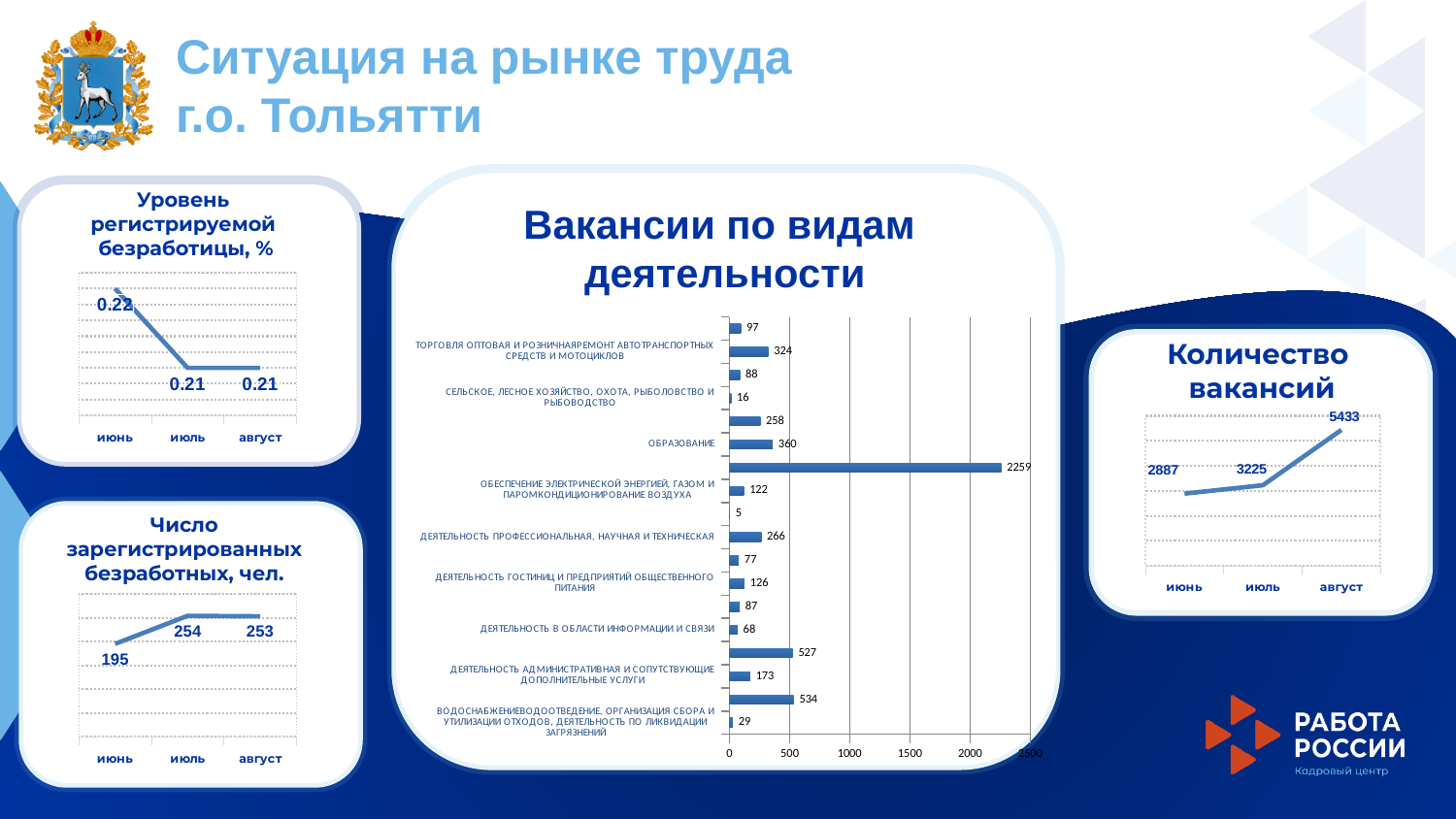

Ситуация на рынке труда
г.о. Тольятти

Уровень
регистрируемой
безработицы, %
Вакансии по видам
деятельности

### Chart

| Category | Уровень |
|---|---|
| июнь | 0.22 |
| июль | 0.21 |
| август | 0.21 |

### Chart

| Category | Вакансии |
|---|---|
| ВОДОСНАБЖЕНИЕВОДООТВЕДЕНИЕ, ОРГАНИЗАЦИЯ СБОРА И УТИЛИЗАЦИИ ОТХОДОВ, ДЕЯТЕЛЬНОСТЬ ПО ЛИКВИДАЦИИ ЗАГРЯЗНЕНИЙ | 29.0 |
| ГОСУДАРСТВЕННОЕ УПРАВЛЕНИЕ И ОБЕСПЕЧЕНИЕ ВОЕННОЙ БЕЗОПАСНОСТИСОЦИАЛЬНОЕ ОБЕСПЕЧЕНИЕ | 534.0 |
| ДЕЯТЕЛЬНОСТЬ АДМИНИСТРАТИВНАЯ И СОПУТСТВУЮЩИЕ ДОПОЛНИТЕЛЬНЫЕ УСЛУГИ | 173.0 |
| ДЕЯТЕЛЬНОСТЬ В ОБЛАСТИ ЗДРАВООХРАНЕНИЯ И СОЦИАЛЬНЫХ УСЛУГ | 527.0 |
| ДЕЯТЕЛЬНОСТЬ В ОБЛАСТИ ИНФОРМАЦИИ И СВЯЗИ | 68.0 |
| ДЕЯТЕЛЬНОСТЬ В ОБЛАСТИ КУЛЬТУРЫ, СПОРТА, ОРГАНИЗАЦИИ ДОСУГА И РАЗВЛЕЧЕНИЙ | 87.0 |
| ДЕЯТЕЛЬНОСТЬ ГОСТИНИЦ И ПРЕДПРИЯТИЙ ОБЩЕСТВЕННОГО ПИТАНИЯ | 126.0 |
| ДЕЯТЕЛЬНОСТЬ ПО ОПЕРАЦИЯМ С НЕДВИЖИМЫМ ИМУЩЕСТВОМ | 77.0 |
| ДЕЯТЕЛЬНОСТЬ ПРОФЕССИОНАЛЬНАЯ, НАУЧНАЯ И ТЕХНИЧЕСКАЯ | 266.0 |
| ДЕЯТЕЛЬНОСТЬ ФИНАНСОВАЯ И СТРАХОВАЯ | 5.0 |
| ОБЕСПЕЧЕНИЕ ЭЛЕКТРИЧЕСКОЙ ЭНЕРГИЕЙ, ГАЗОМ И ПАРОМКОНДИЦИОНИРОВАНИЕ ВОЗДУХА | 122.0 |
| ОБРАБАТЫВАЮЩИЕ ПРОИЗВОДСТВА | 2259.0 |
| ОБРАЗОВАНИЕ | 360.0 |
| ПРЕДОСТАВЛЕНИЕ ПРОЧИХ ВИДОВ УСЛУГ | 258.0 |
| СЕЛЬСКОЕ, ЛЕСНОЕ ХОЗЯЙСТВО, ОХОТА, РЫБОЛОВСТВО И РЫБОВОДСТВО | 16.0 |
| СТРОИТЕЛЬСТВО | 88.0 |
| ТОРГОВЛЯ ОПТОВАЯ И РОЗНИЧНАЯРЕМОНТ АВТОТРАНСПОРТНЫХ СРЕДСТВ И МОТОЦИКЛОВ | 324.0 |
| ТРАНСПОРТИРОВКА И ХРАНЕНИЕ | 97.0 |
Количество
вакансий

### Chart

| Category | Ряд 1 |
|---|---|
| июнь | 2887.0 |
| июль | 3225.0 |
| август | 5433.0 |
Число
зарегистрированных
безработных, чел.

### Chart

| Category | Ряд 1 |
|---|---|
| июнь | 195.0 |
| июль | 254.0 |
| август | 253.0 |